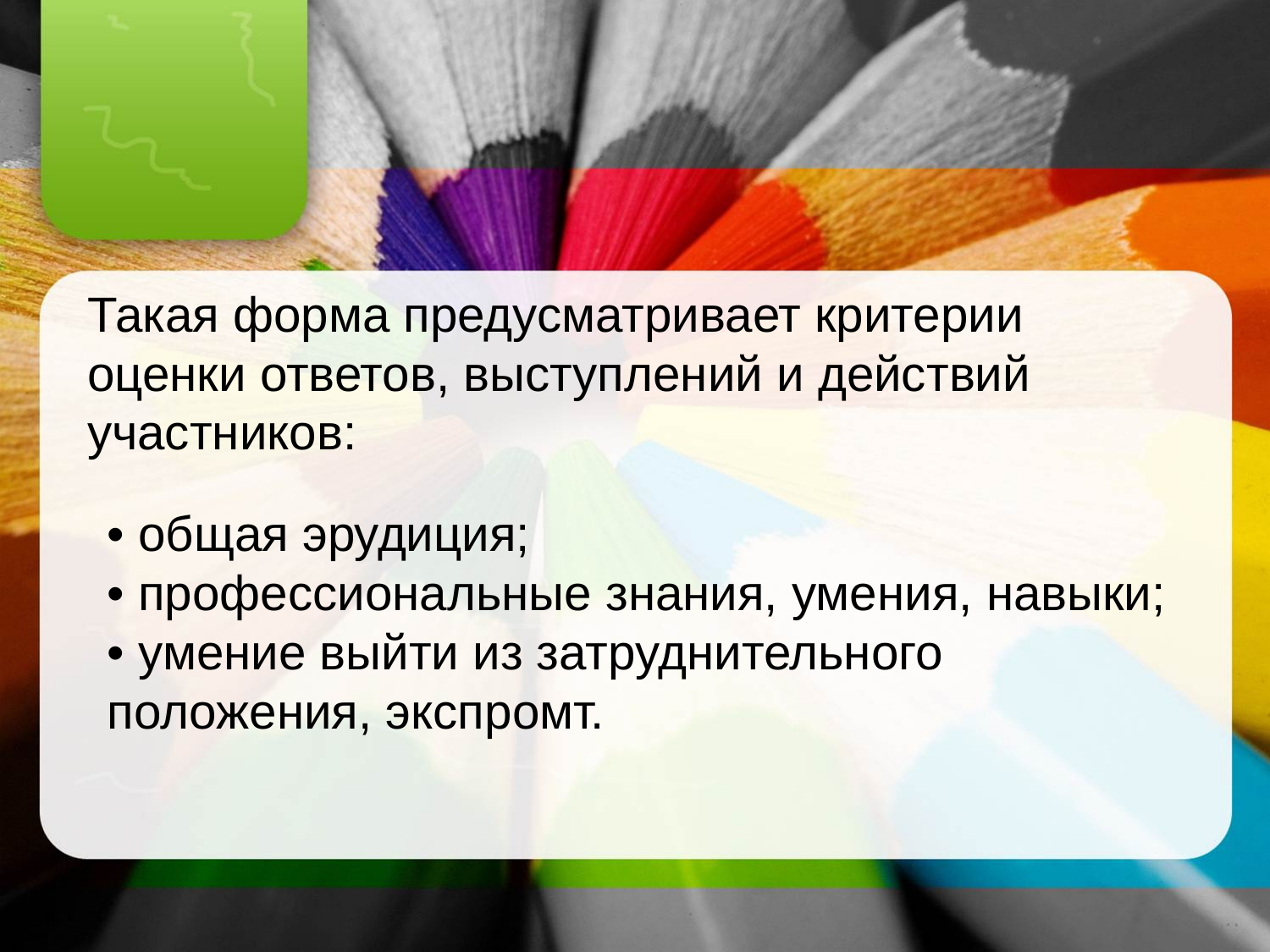

Такая форма предусматривает критерии оценки ответов, выступлений и действий участников:
• общая эрудиция;
• профессиональные знания, умения, навыки;
• умение выйти из затруднительного положения, экспромт.